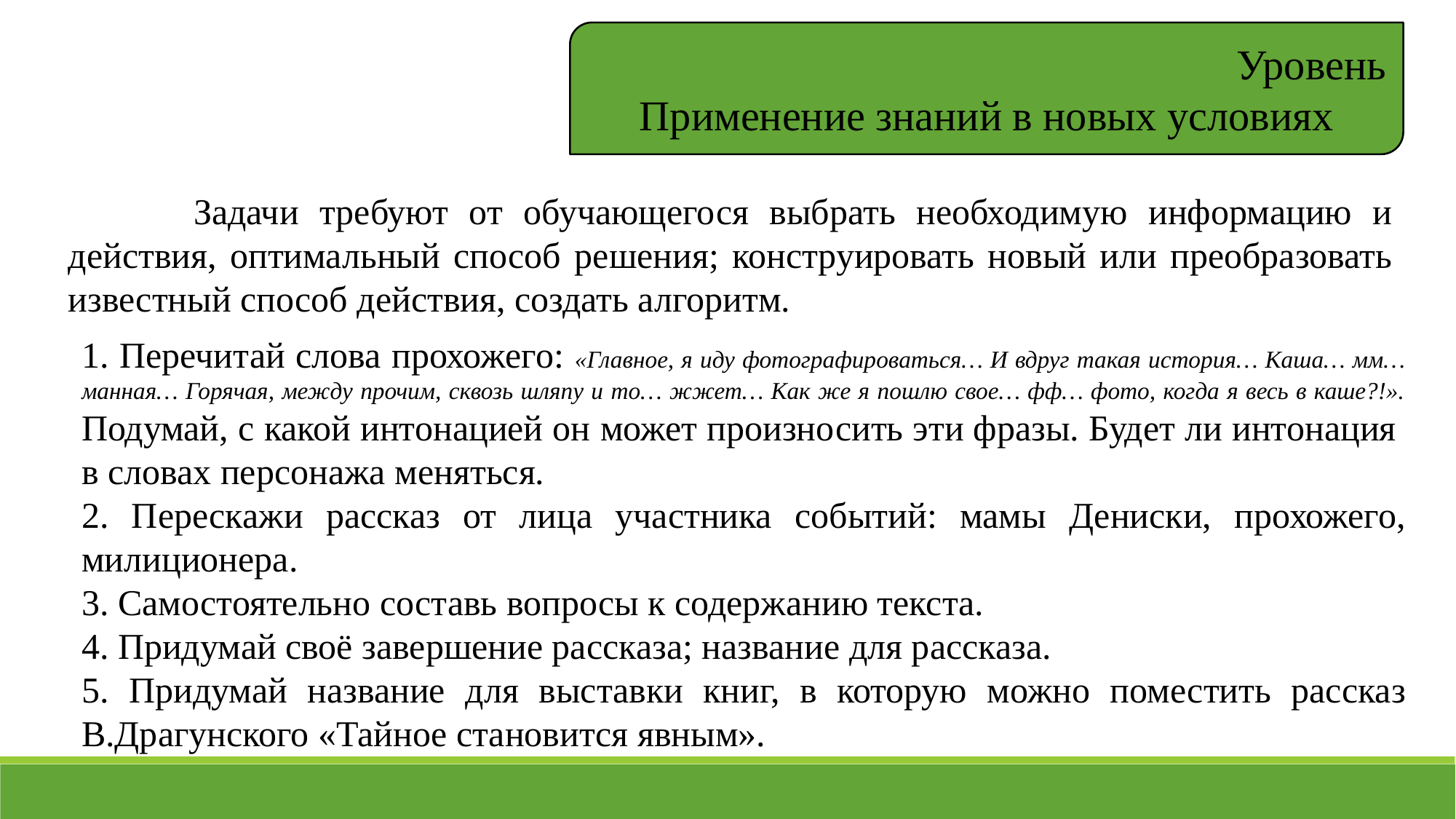

Уровень
Применение знаний в новых условиях
      Задачи требуют от обучающегося выбрать необходимую информацию и действия, оптимальный способ решения; конструировать новый или преобразовать известный способ действия, создать алгоритм.
1. Перечитай слова прохожего: «Главное, я иду фотографироваться… И вдруг такая история… Каша… мм… манная… Горячая, между прочим, сквозь шляпу и то… жжет… Как же я пошлю свое… фф… фото, когда я весь в каше?!». Подумай, с какой интонацией он может произносить эти фразы. Будет ли интонация  в словах персонажа меняться.
2. Перескажи рассказ от лица участника событий: мамы Дениски, прохожего, милиционера.
3. Самостоятельно составь вопросы к содержанию текста.
4. Придумай своё завершение рассказа; название для рассказа.
5. Придумай название для выставки книг, в которую можно поместить рассказ В.Драгунского «Тайное становится явным».